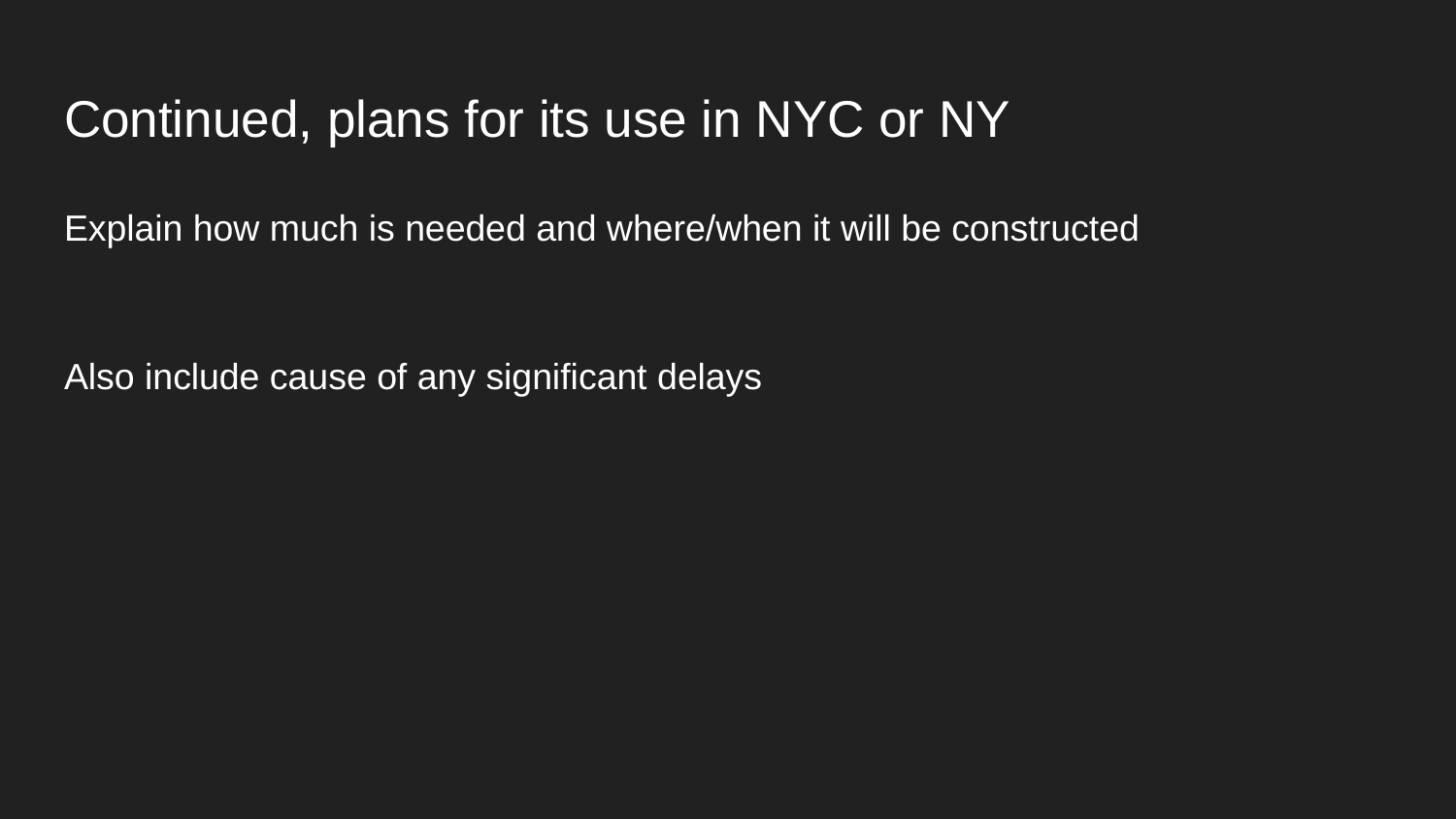

# Continued, plans for its use in NYC or NY
Explain how much is needed and where/when it will be constructed

Also include cause of any significant delays